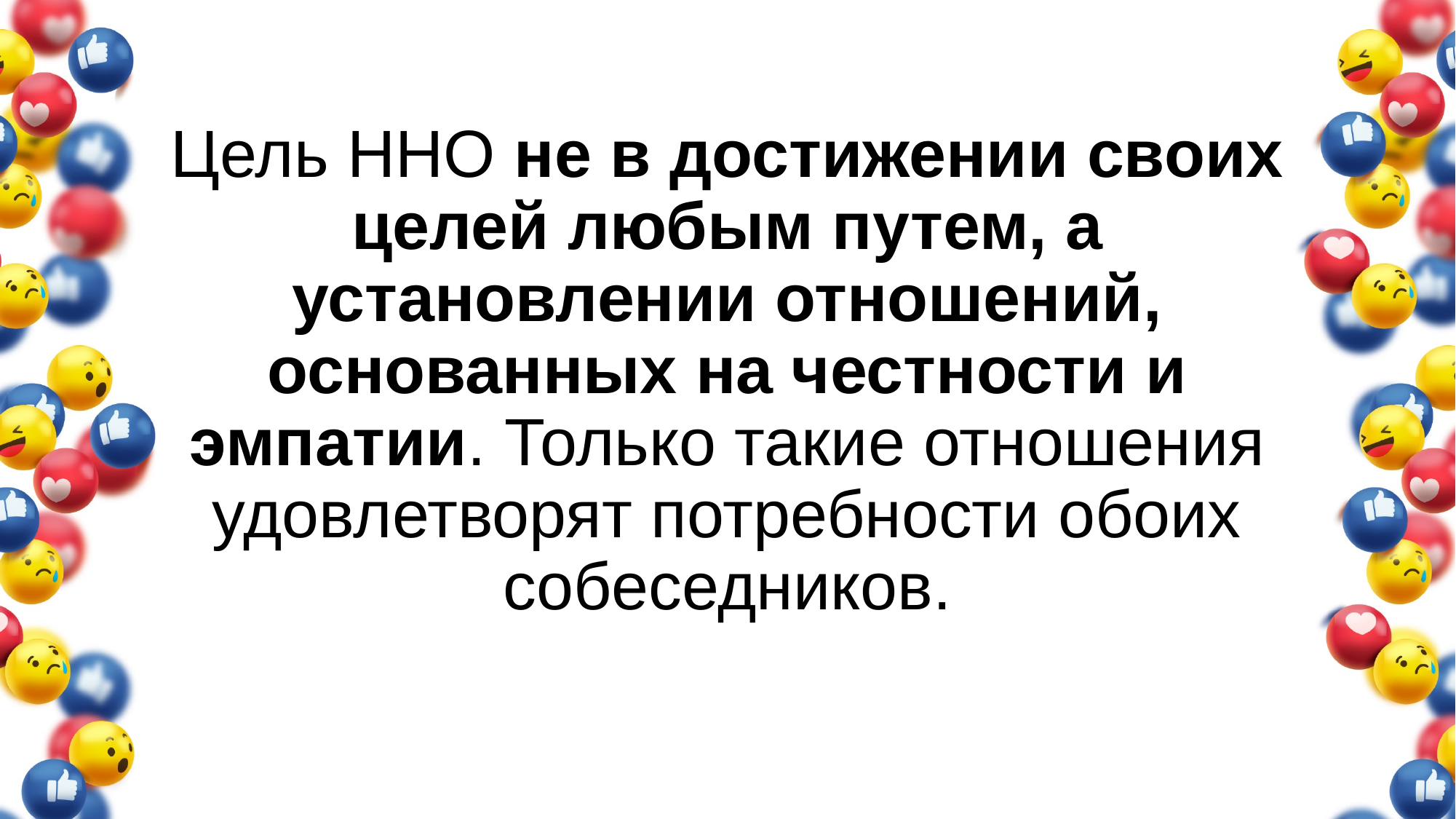

# Цель ННО не в достижении своих целей любым путем, а установлении отношений, основанных на честности и эмпатии. Только такие отношения удовлетворят потребности обоих собеседников.